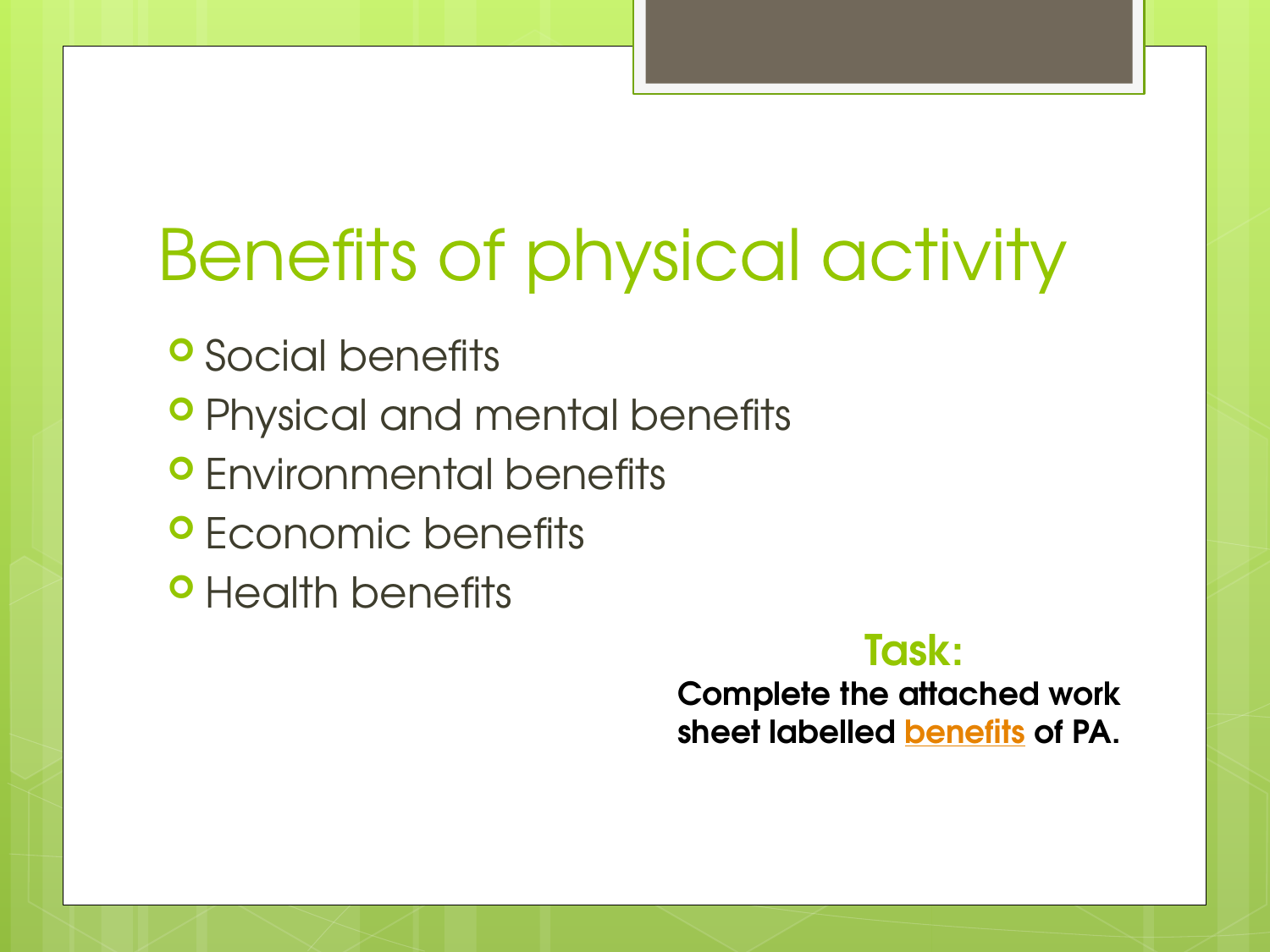

# Benefits of physical activity
Social benefits
Physical and mental benefits
Environmental benefits
Economic benefits
Health benefits
Task:
Complete the attached work sheet labelled benefits of PA.